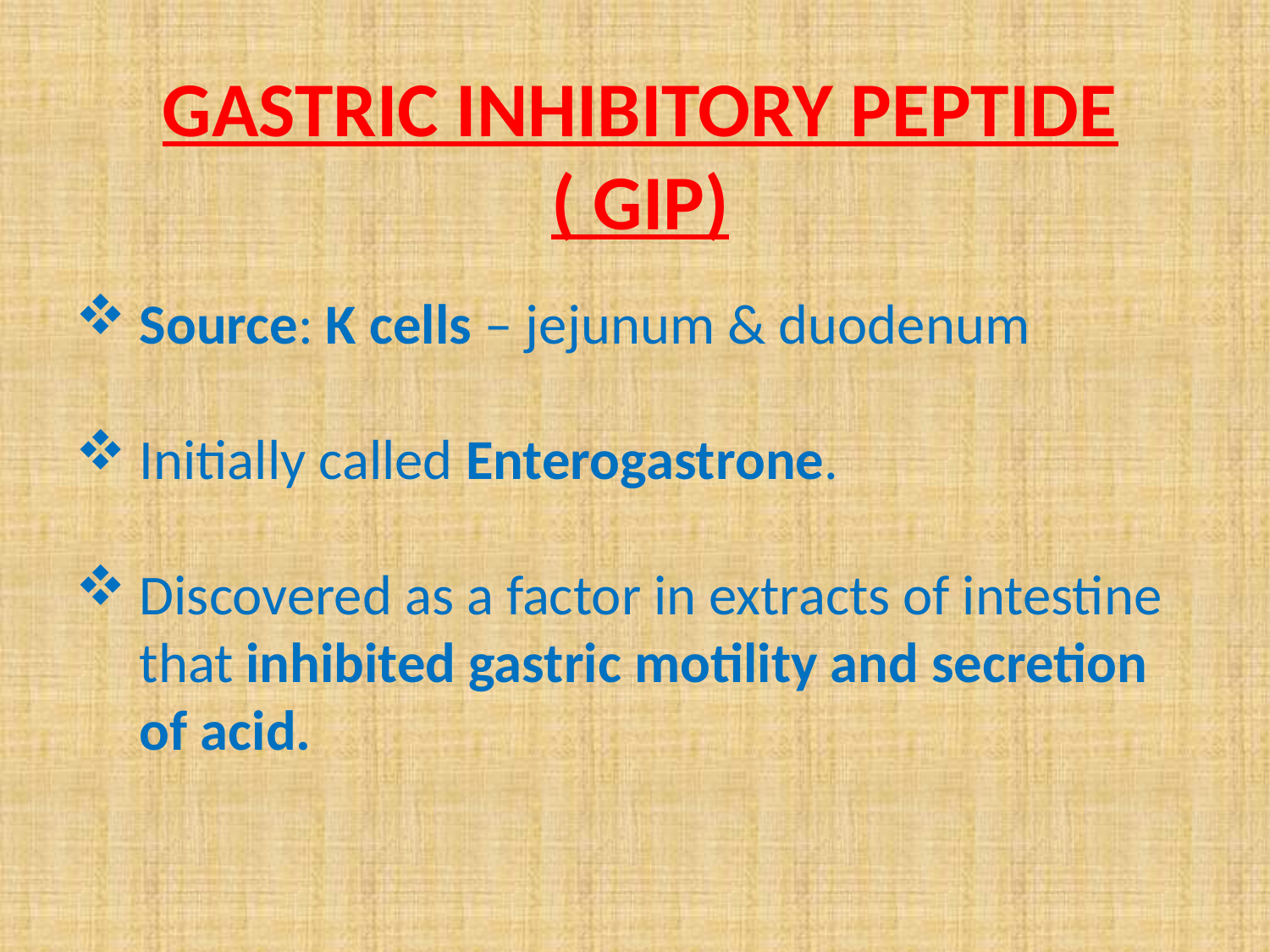

GASTRIC INHIBITORY PEPTIDE
( GIP)

Source: K cells – jejunum & duodenum

Initially called Enterogastrone.

Discovered as a factor in extracts of intestine that inhibited gastric motility and secretion of acid.